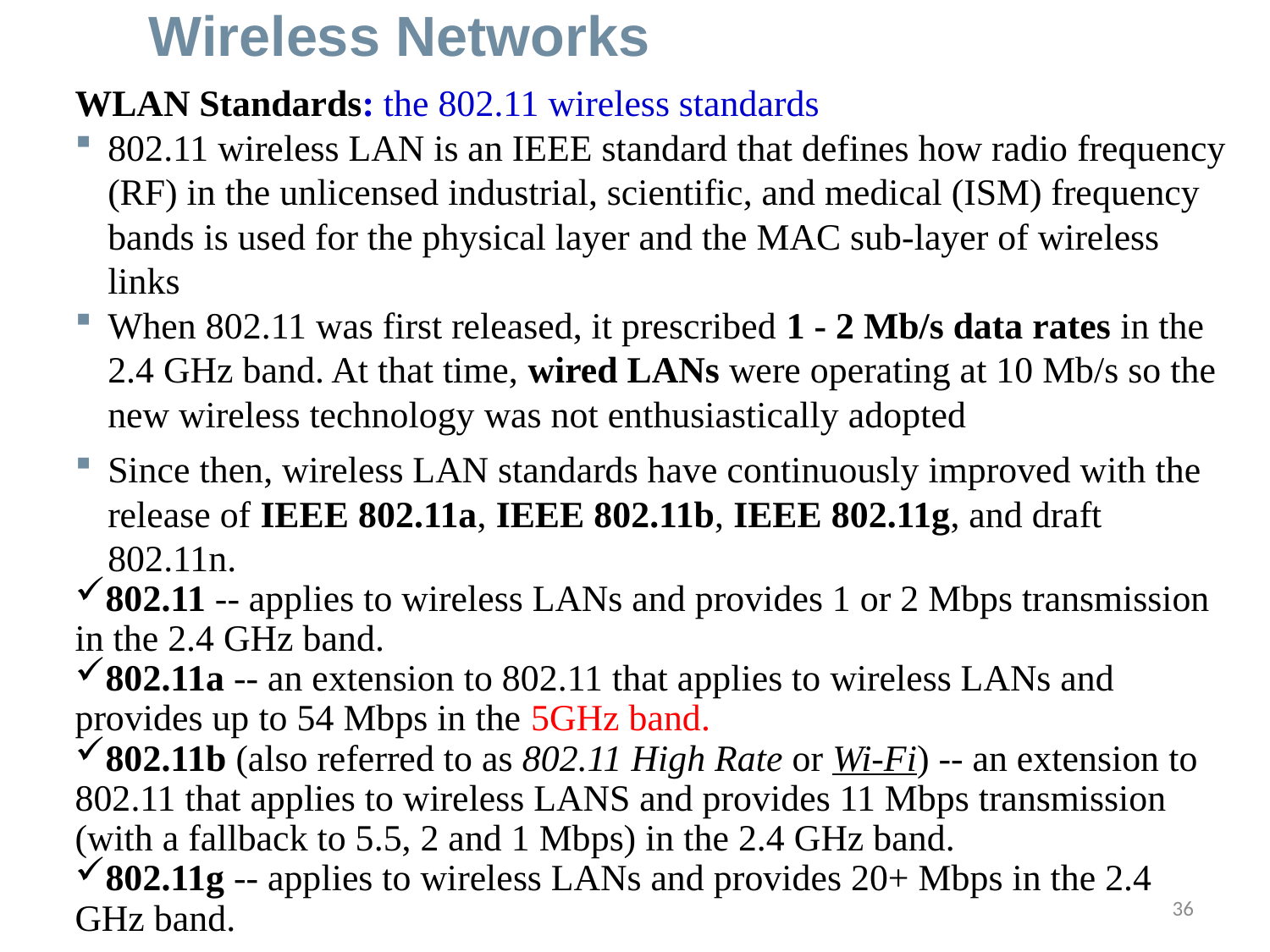

Wireless Networks
WLAN Standards: the 802.11 wireless standards
802.11 wireless LAN is an IEEE standard that defines how radio frequency (RF) in the unlicensed industrial, scientific, and medical (ISM) frequency bands is used for the physical layer and the MAC sub-layer of wireless links
When 802.11 was first released, it prescribed 1 - 2 Mb/s data rates in the 2.4 GHz band. At that time, wired LANs were operating at 10 Mb/s so the new wireless technology was not enthusiastically adopted
Since then, wireless LAN standards have continuously improved with the release of IEEE 802.11a, IEEE 802.11b, IEEE 802.11g, and draft 802.11n.
802.11 -- applies to wireless LANs and provides 1 or 2 Mbps transmission in the 2.4 GHz band.
802.11a -- an extension to 802.11 that applies to wireless LANs and provides up to 54 Mbps in the 5GHz band.
802.11b (also referred to as 802.11 High Rate or Wi-Fi) -- an extension to 802.11 that applies to wireless LANS and provides 11 Mbps transmission (with a fallback to 5.5, 2 and 1 Mbps) in the 2.4 GHz band.
802.11g -- applies to wireless LANs and provides 20+ Mbps in the 2.4 GHz band.

36